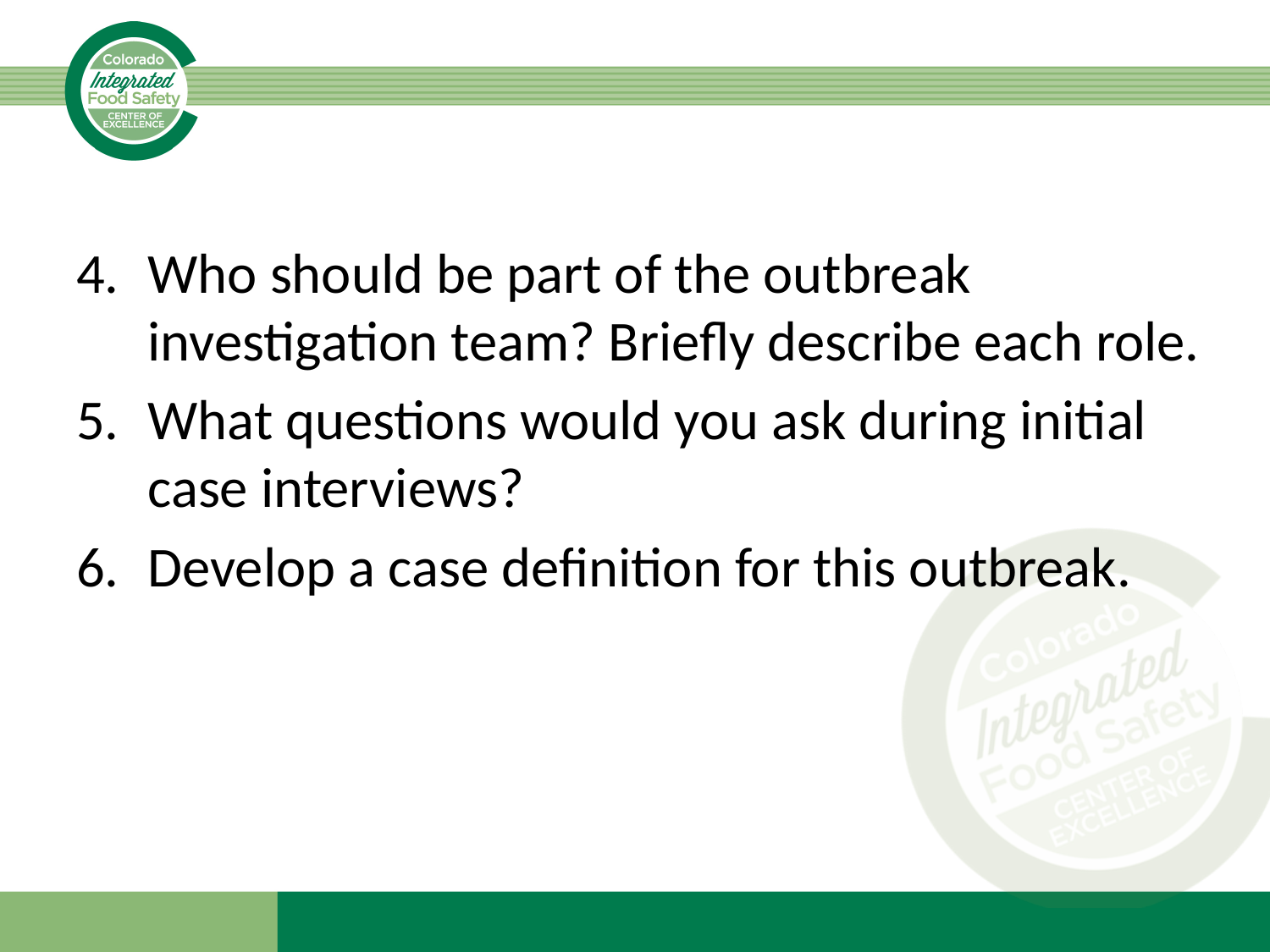

#
Who should be part of the outbreak investigation team? Briefly describe each role.
What questions would you ask during initial case interviews?
Develop a case definition for this outbreak.